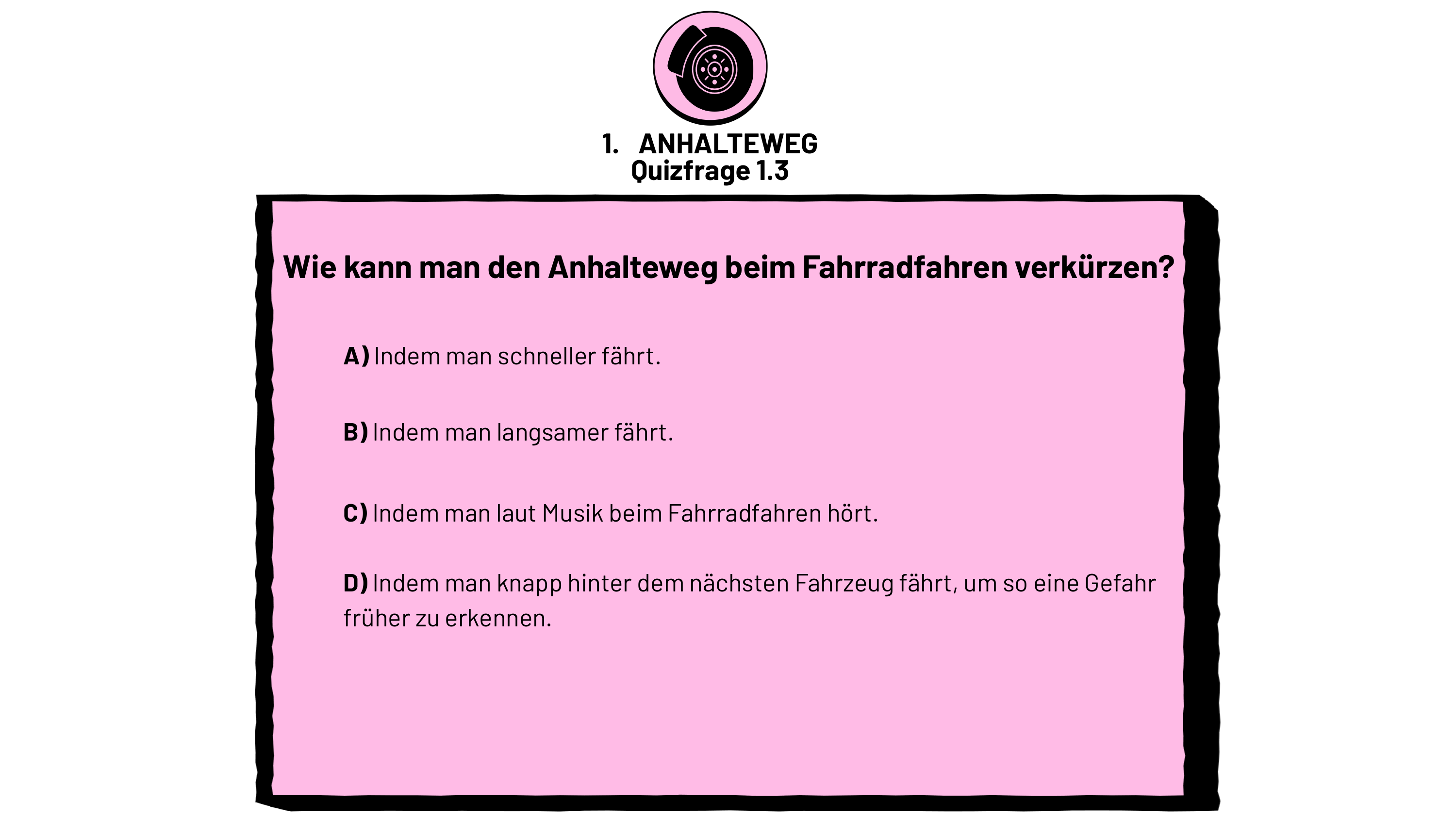

ANHALTEWEG
Quizfrage 1.3
Wie kann man den Anhalteweg beim Fahrradfahren verkürzen?

	A) Indem man schneller fährt.

	B) Indem man langsamer fährt.

C) Indem man laut Musik beim Fahrradfahren hört.

D) Indem man knapp hinter dem nächsten Fahrzeug fährt, um so eine Gefahr früher zu erkennen.